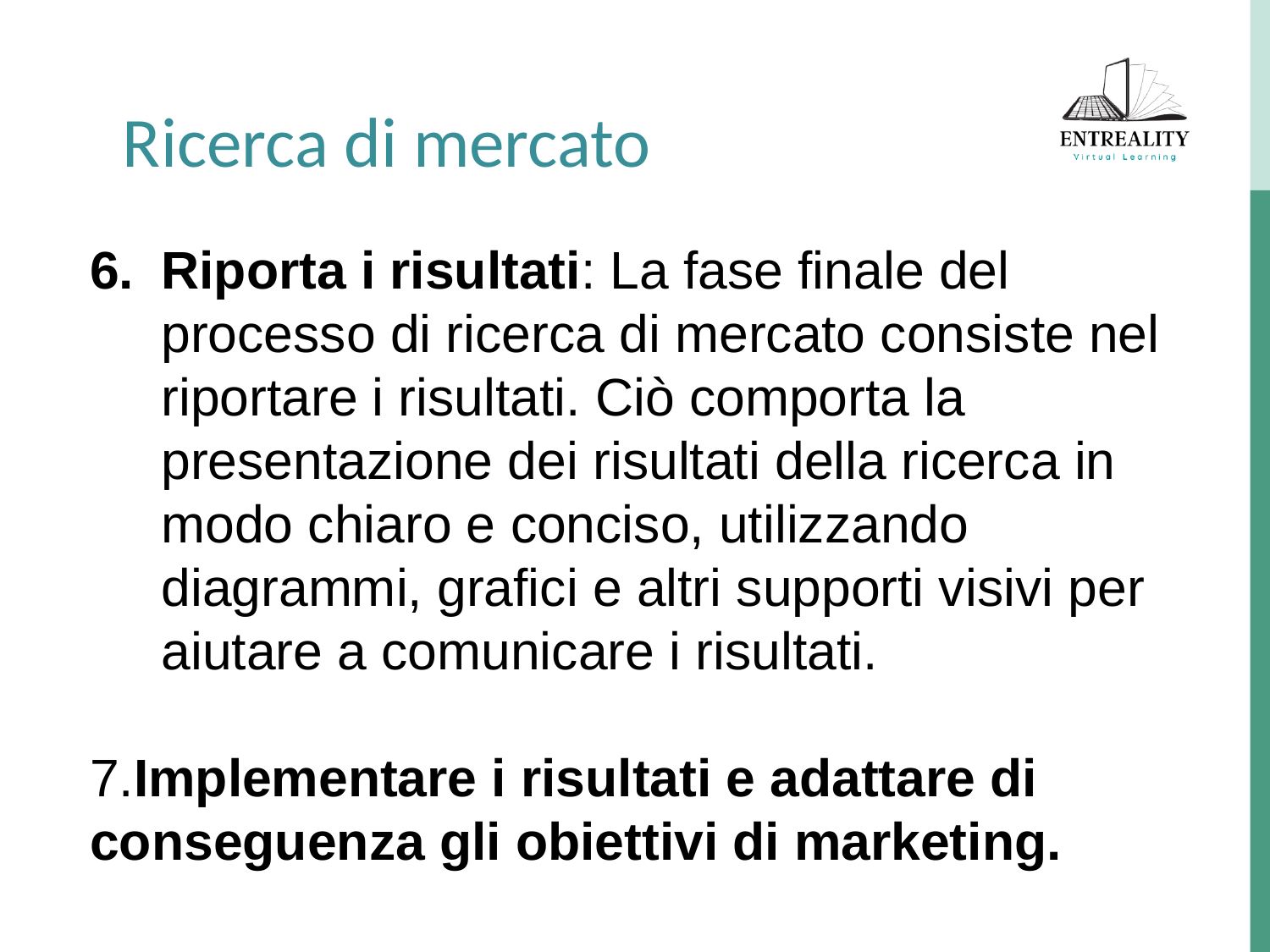

Ricerca di mercato
Riporta i risultati: La fase finale del processo di ricerca di mercato consiste nel riportare i risultati. Ciò comporta la presentazione dei risultati della ricerca in modo chiaro e conciso, utilizzando diagrammi, grafici e altri supporti visivi per aiutare a comunicare i risultati.

7.Implementare i risultati e adattare di conseguenza gli obiettivi di marketing.